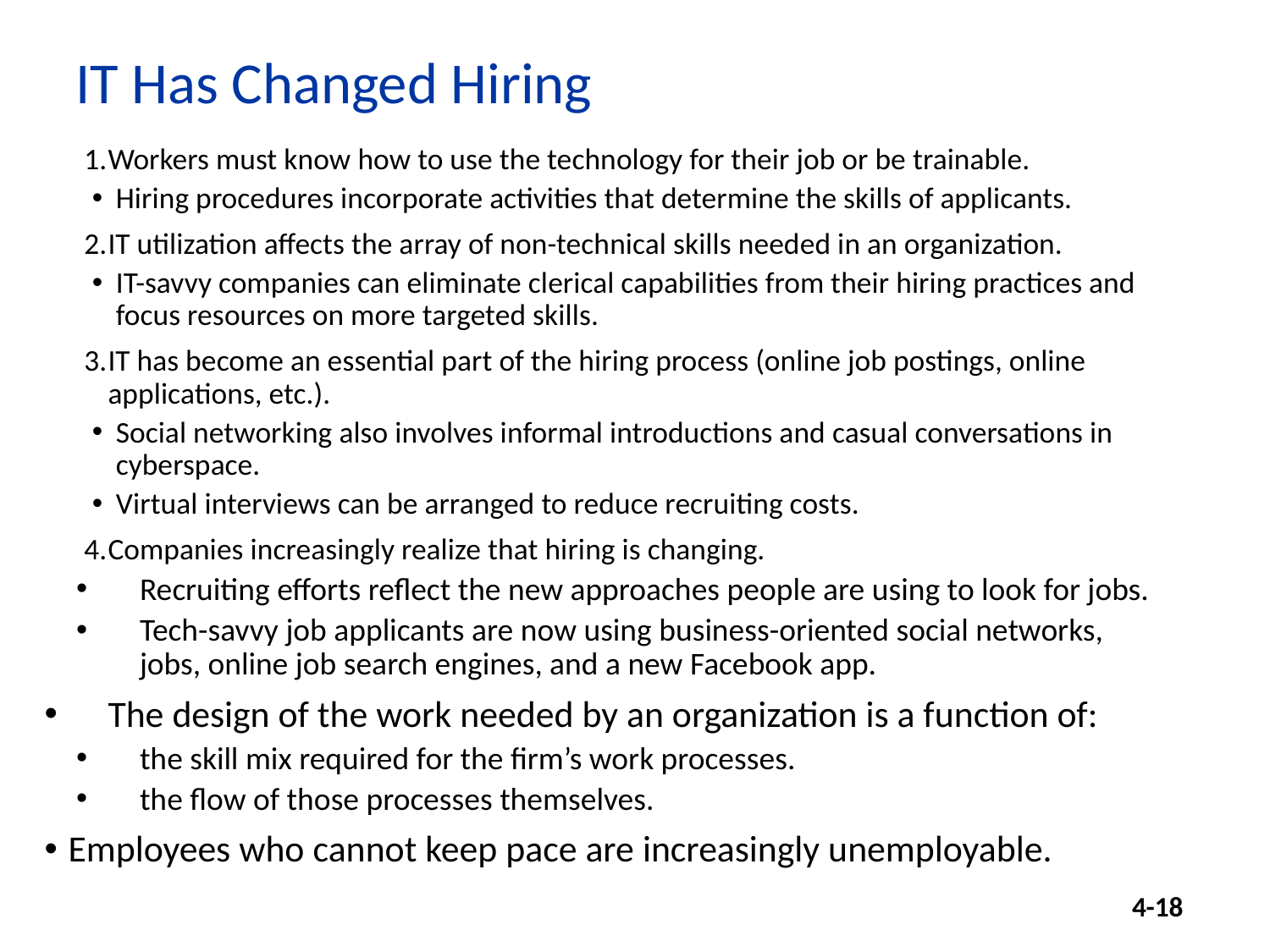

# IT Has Changed Hiring
Workers must know how to use the technology for their job or be trainable.
Hiring procedures incorporate activities that determine the skills of applicants.
IT utilization affects the array of non-technical skills needed in an organization.
IT-savvy companies can eliminate clerical capabilities from their hiring practices and focus resources on more targeted skills.
IT has become an essential part of the hiring process (online job postings, online applications, etc.).
Social networking also involves informal introductions and casual conversations in cyberspace.
Virtual interviews can be arranged to reduce recruiting costs.
Companies increasingly realize that hiring is changing.
Recruiting efforts reflect the new approaches people are using to look for jobs.
Tech-savvy job applicants are now using business-oriented social networks,  jobs, online job search engines, and a new Facebook app.
The design of the work needed by an organization is a function of:
the skill mix required for the firm’s work processes.
the flow of those processes themselves.
Employees who cannot keep pace are increasingly unemployable.